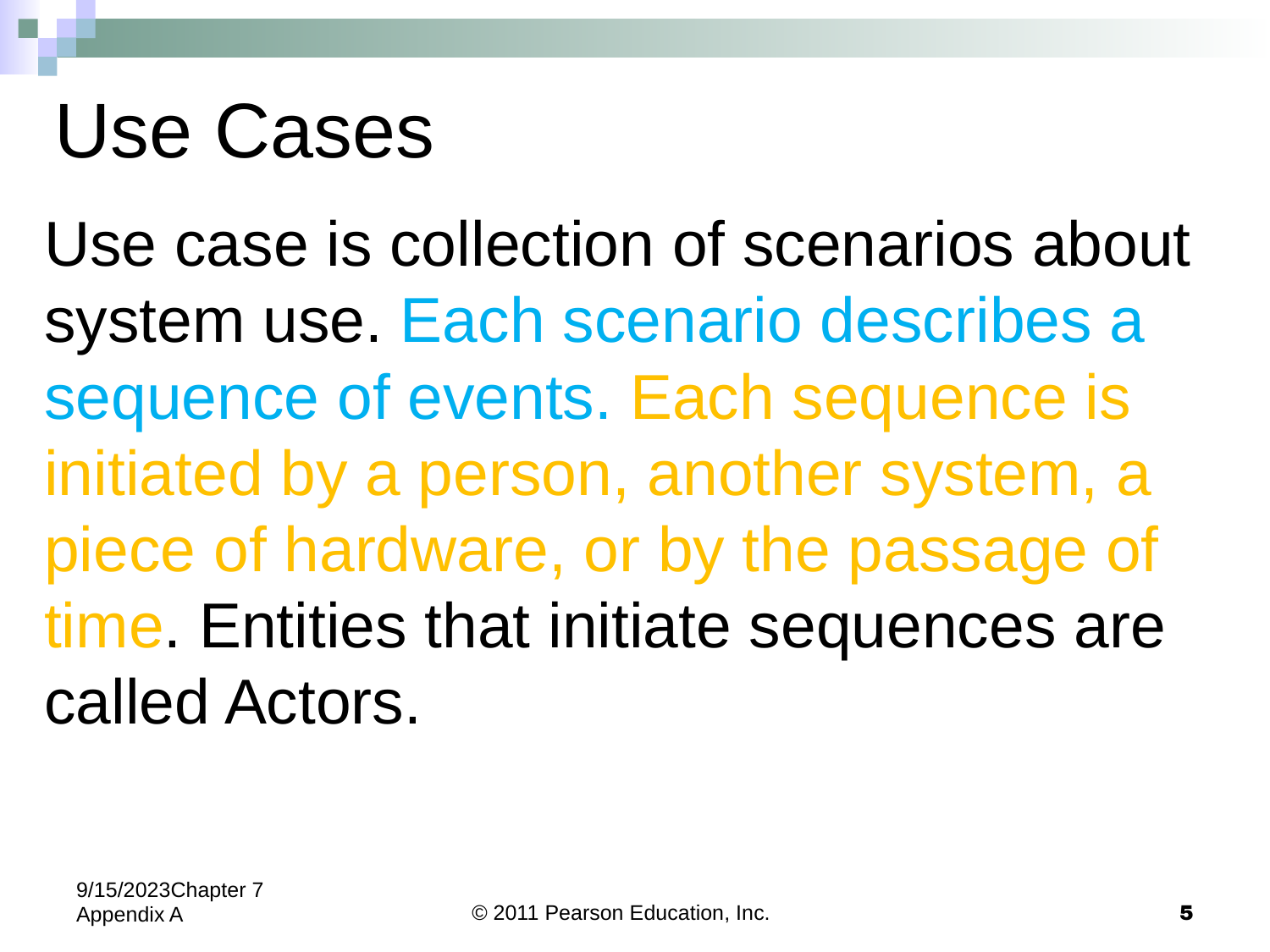

Use Cases
Use case is collection of scenarios about system use. Each scenario describes a sequence of events. Each sequence is initiated by a person, another system, a piece of hardware, or by the passage of time. Entities that initiate sequences are called Actors.

9/15/2023Chapter 7 Appendix A
© 2011 Pearson Education, Inc.
5